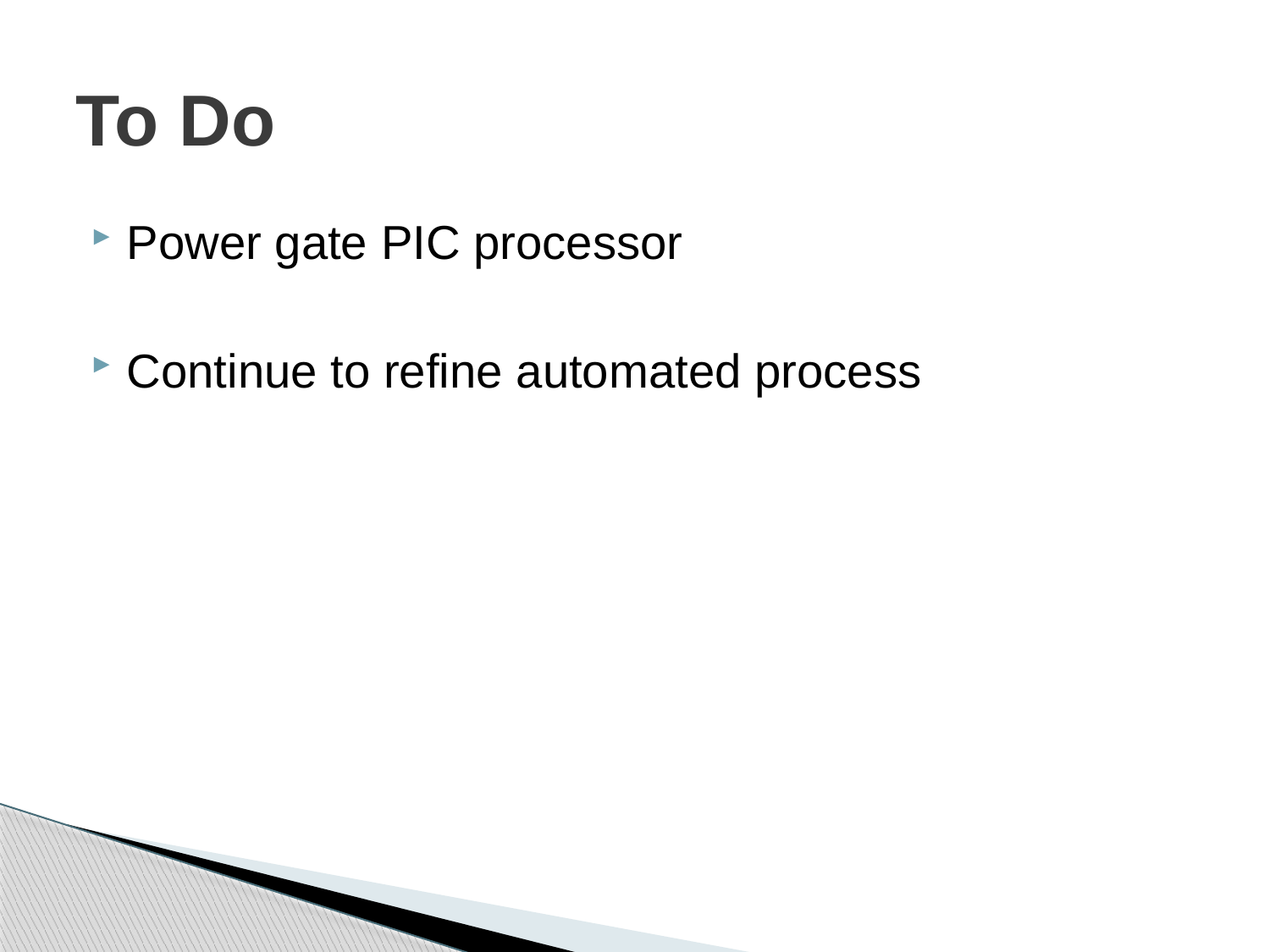

# To Do
Power gate PIC processor

Continue to refine automated process